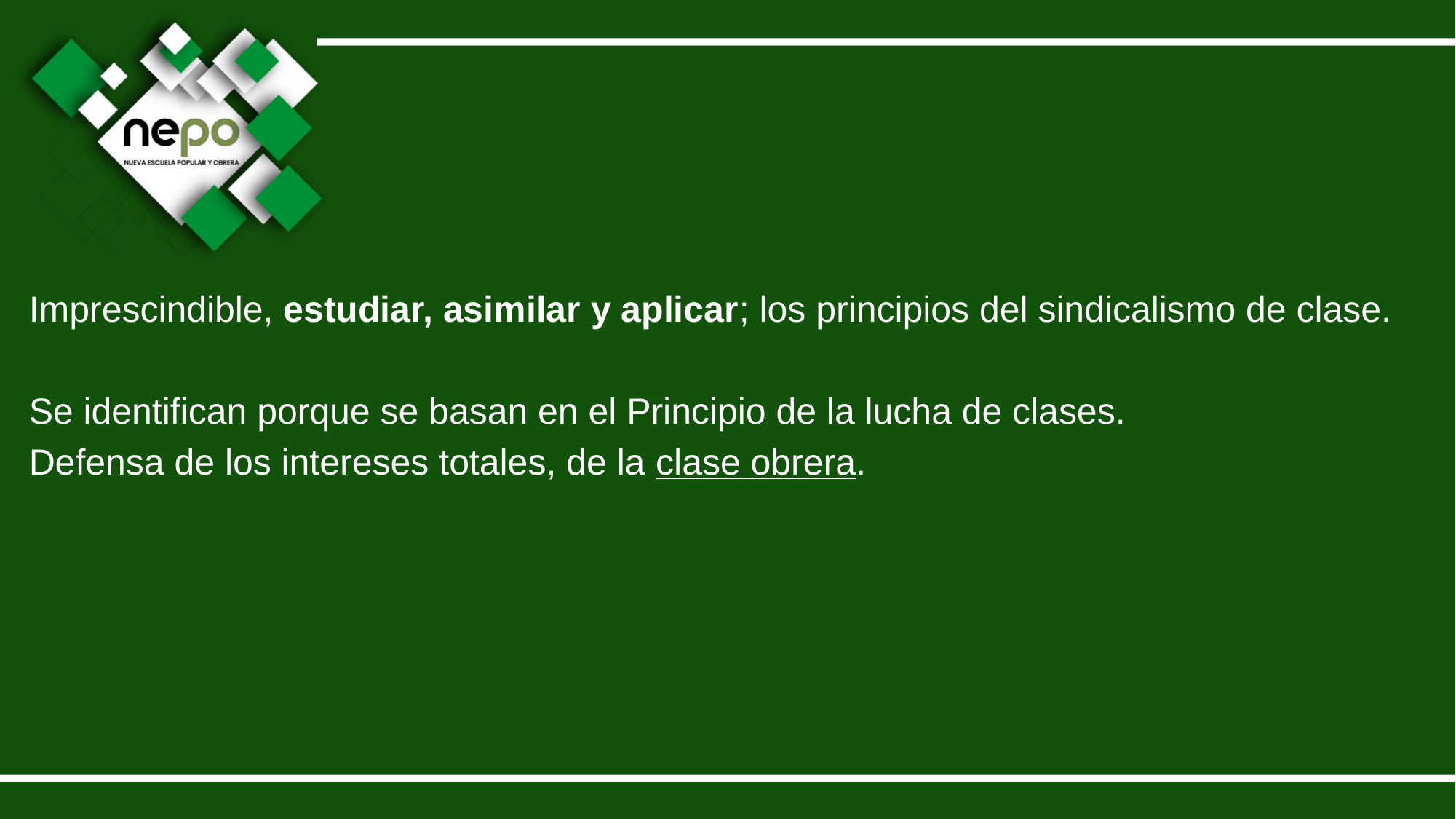

Imprescindible, estudiar, asimilar y aplicar; los principios del sindicalismo de clase.

Se identifican porque se basan en el Principio de la lucha de clases.
Defensa de los intereses totales, de la clase obrera.